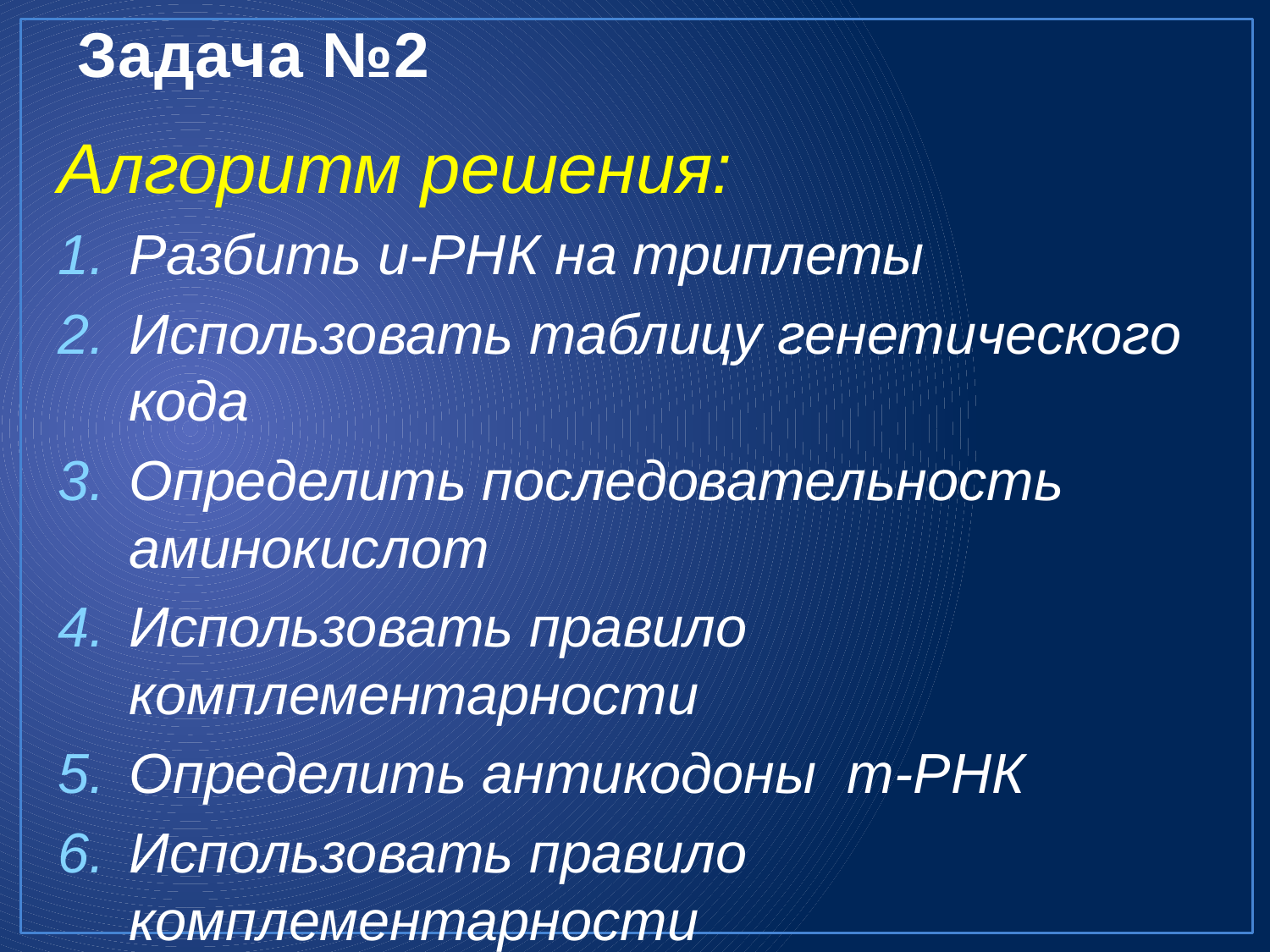

# Задача №2
Алгоритм решения:
Разбить и-РНК на триплеты
Использовать таблицу генетического кода
Определить последовательность аминокислот
Использовать правило комплементарности
Определить антикодоны  т-РНК
Использовать правило комплементарности
Определить фрагмент ДНК (по и-РНК)